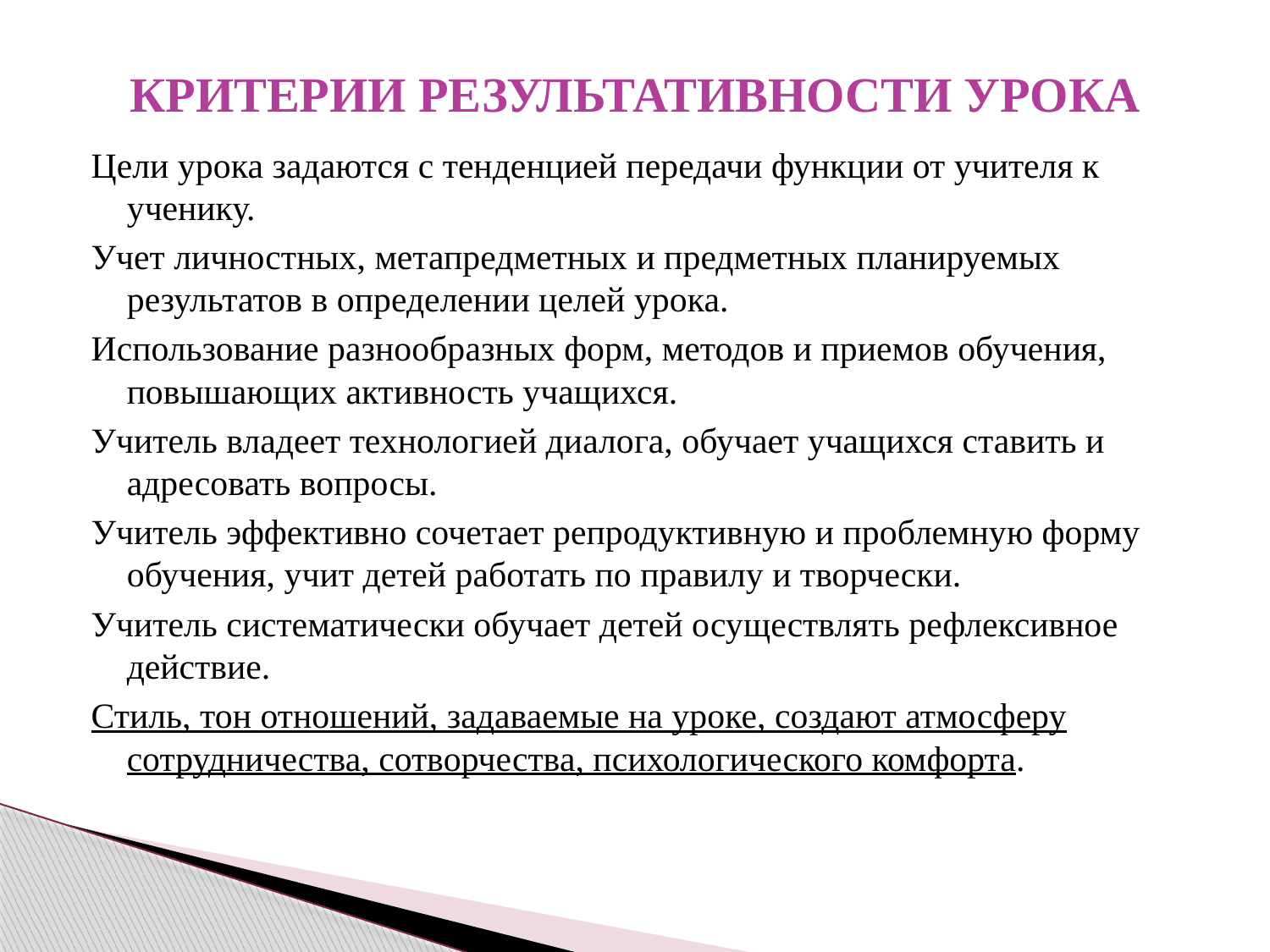

# КРИТЕРИИ РЕЗУЛЬТАТИВНОСТИ УРОКА
Цели урока задаются с тенденцией передачи функции от учителя к ученику.
Учет личностных, метапредметных и предметных планируемых результатов в определении целей урока.
Использование разнообразных форм, методов и приемов обучения, повышающих активность учащихся.
Учитель владеет технологией диалога, обучает учащихся ставить и адресовать вопросы.
Учитель эффективно сочетает репродуктивную и проблемную форму обучения, учит детей работать по правилу и творчески.
Учитель систематически обучает детей осуществлять рефлексивное действие.
Стиль, тон отношений, задаваемые на уроке, создают атмосферу сотрудничества, сотворчества, психологического комфорта.